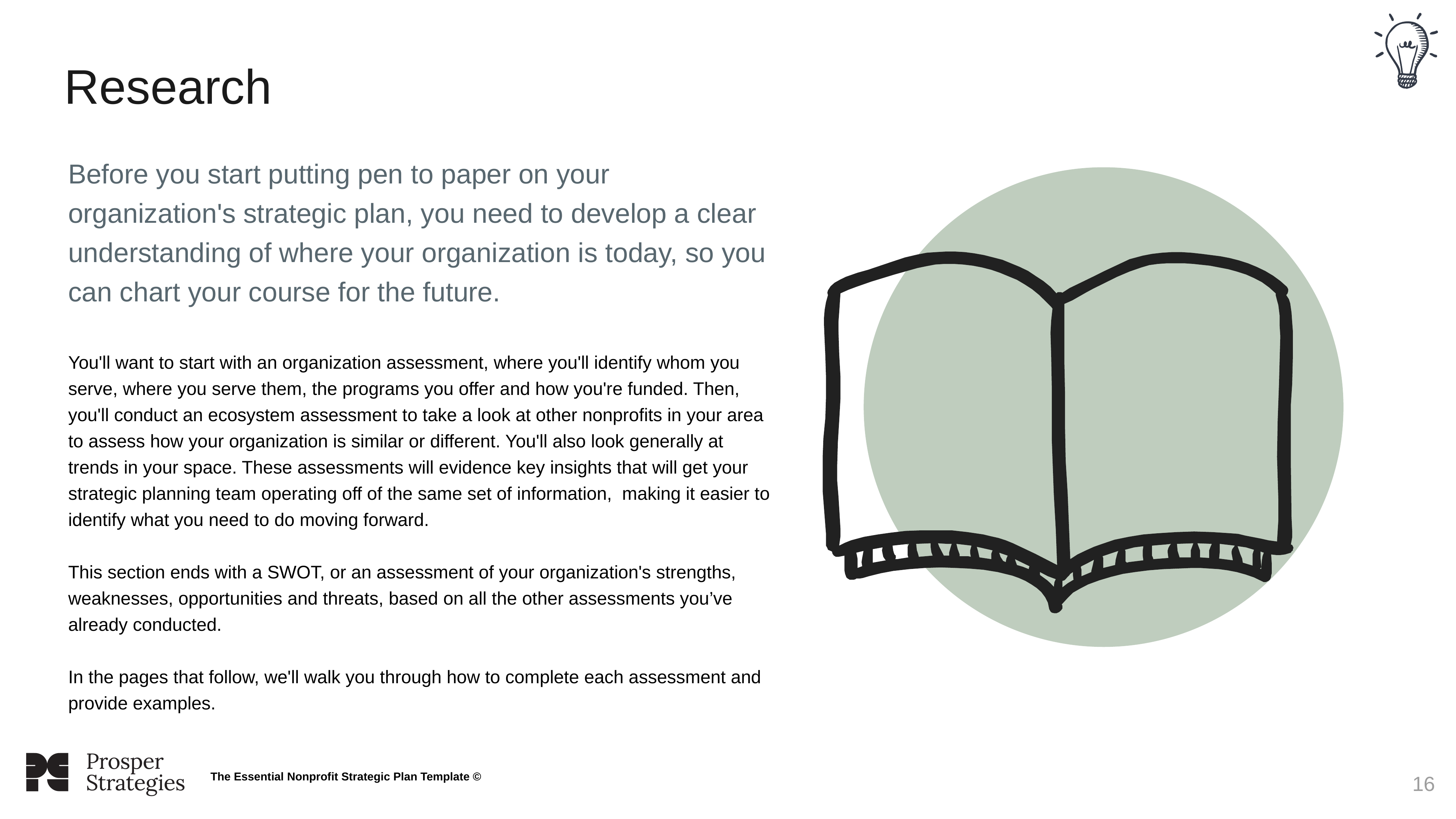

# Research
Before you start putting pen to paper on your organization's strategic plan, you need to develop a clear understanding of where your organization is today, so you can chart your course for the future.
You'll want to start with an organization assessment, where you'll identify whom you serve, where you serve them, the programs you offer and how you're funded. Then, you'll conduct an ecosystem assessment to take a look at other nonprofits in your area to assess how your organization is similar or different. You'll also look generally at trends in your space. These assessments will evidence key insights that will get your strategic planning team operating off of the same set of information,  making it easier to identify what you need to do moving forward.

This section ends with a SWOT, or an assessment of your organization's strengths, weaknesses, opportunities and threats, based on all the other assessments you’ve already conducted.

In the pages that follow, we'll walk you through how to complete each assessment and provide examples.

16
The Essential Nonprofit Strategic Plan Template ©